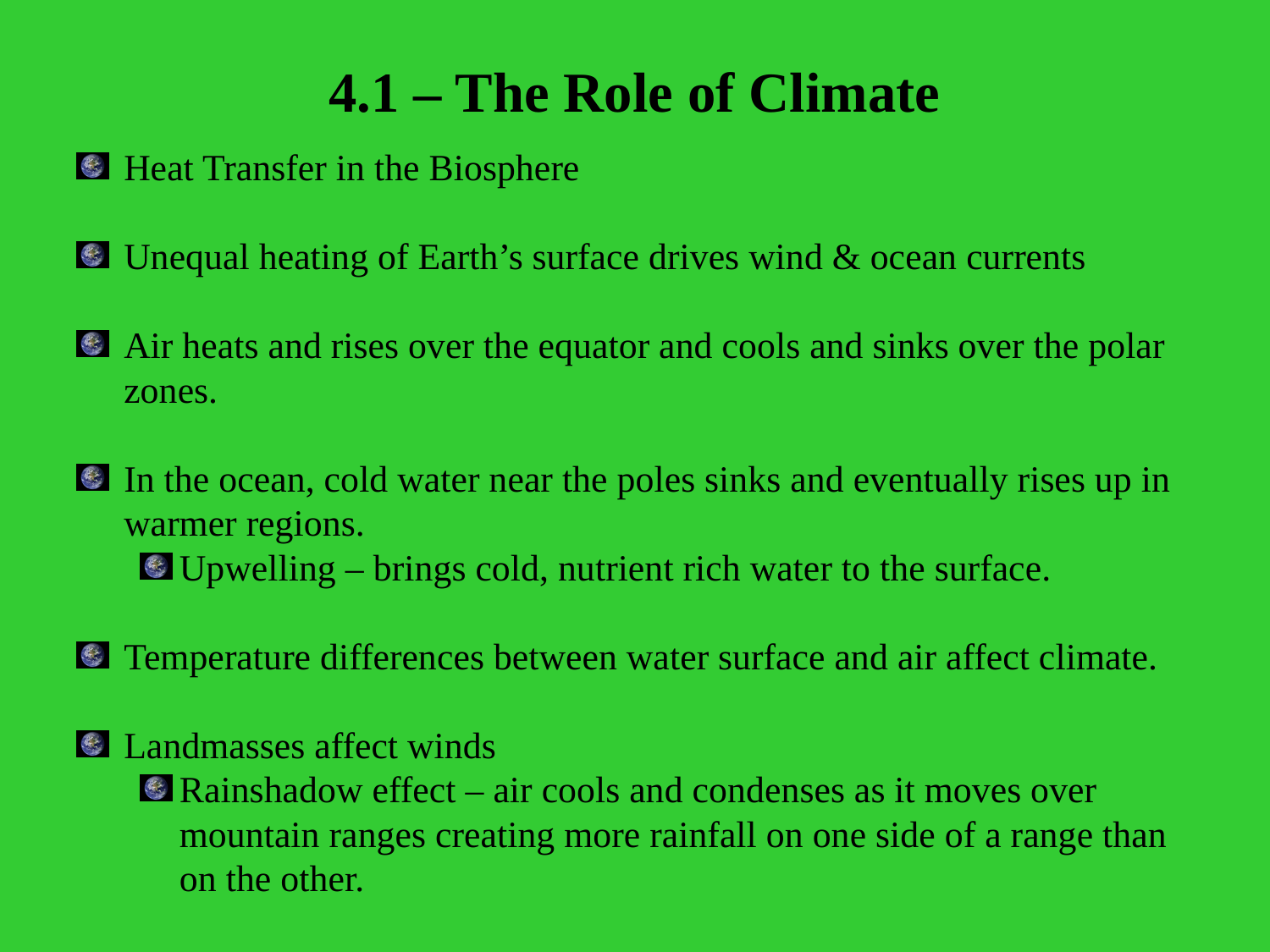

# 4.1 – The Role of Climate
Heat Transfer in the Biosphere

Unequal heating of Earth’s surface drives wind & ocean currents

Air heats and rises over the equator and cools and sinks over the polar zones.

In the ocean, cold water near the poles sinks and eventually rises up in warmer regions.
Upwelling – brings cold, nutrient rich water to the surface.

Temperature differences between water surface and air affect climate.

Landmasses affect winds
Rainshadow effect – air cools and condenses as it moves over mountain ranges creating more rainfall on one side of a range than on the other.